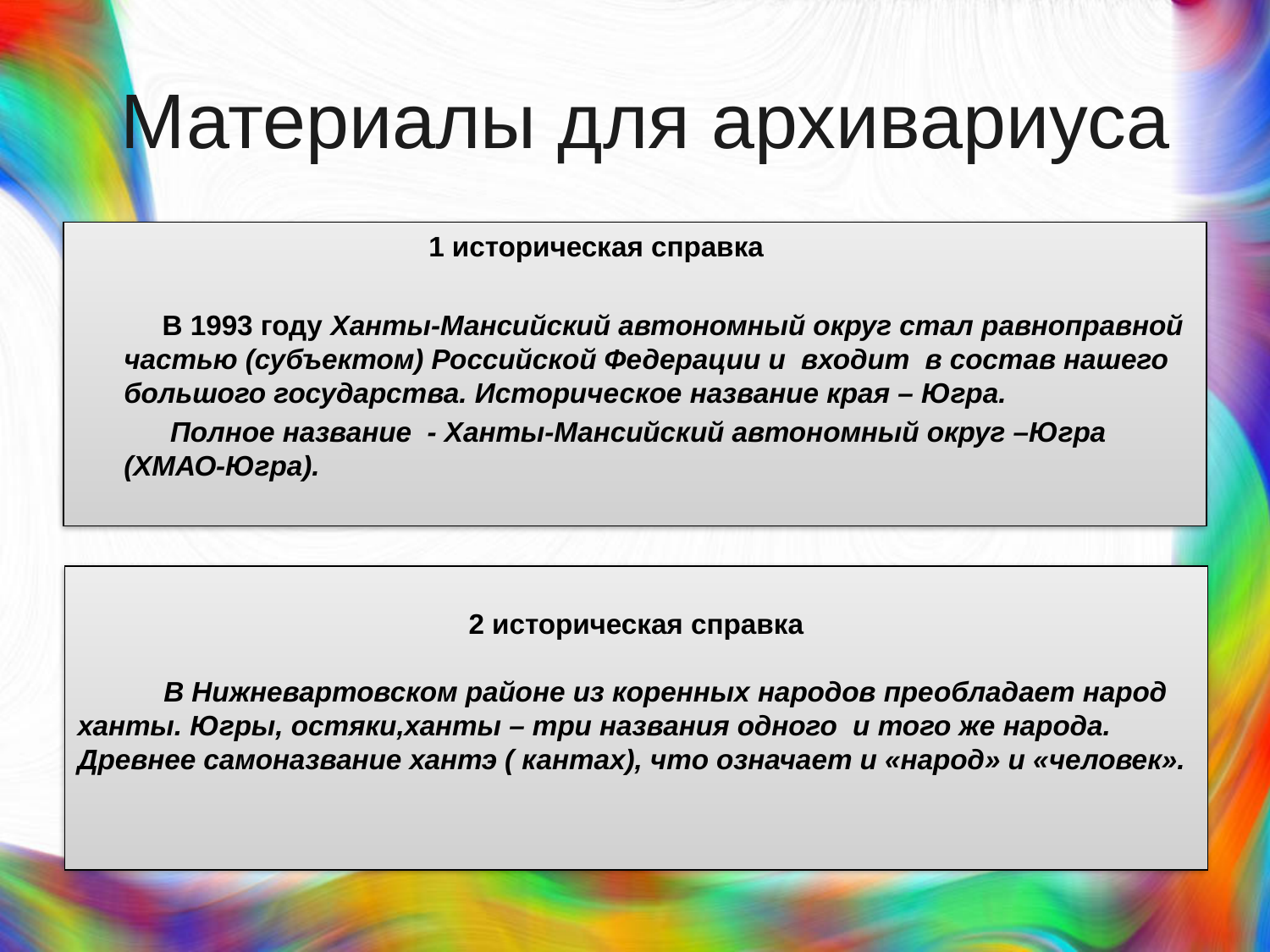

# Материалы для архивариуса
                                             1 историческая справка

           В 1993 году Ханты-Мансийский автономный округ стал равноправной частью (субъектом) Российской Федерации и  входит  в состав нашего большого государства. Историческое название края – Югра.
            Полное название  - Ханты-Мансийский автономный округ –Югра (ХМАО-Югра).

2 историческая справка

           В Нижневартовском районе из коренных народов преобладает народ ханты. Югры, остяки,ханты – три названия одного  и того же народа. Древнее самоназвание хантэ ( кантах), что означает и «народ» и «человек».